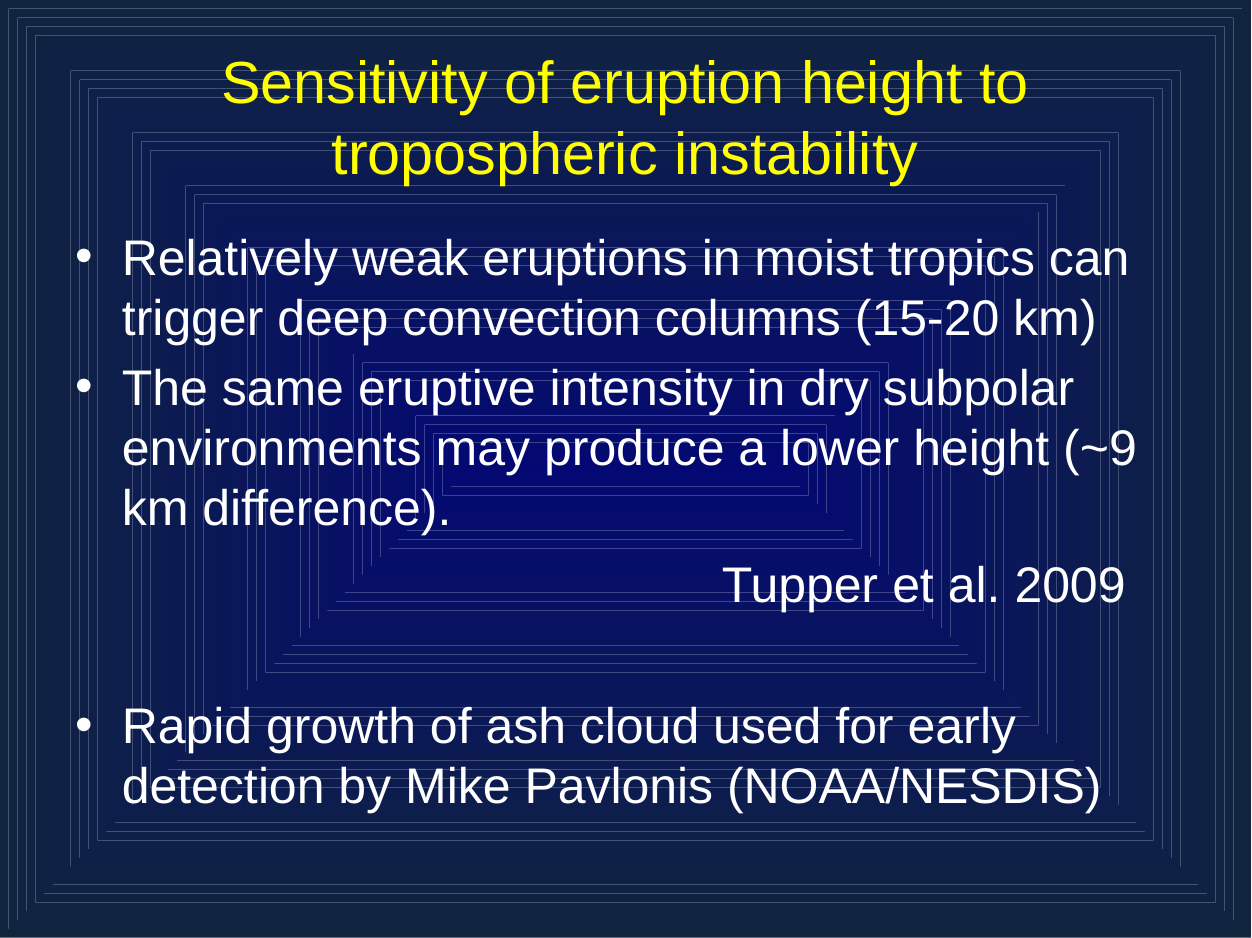

# Sensitivity of eruption height to tropospheric instability
Relatively weak eruptions in moist tropics can trigger deep convection columns (15-20 km)
The same eruptive intensity in dry subpolar environments may produce a lower height (~9 km difference).
					Tupper et al. 2009

Rapid growth of ash cloud used for early detection by Mike Pavlonis (NOAA/NESDIS)